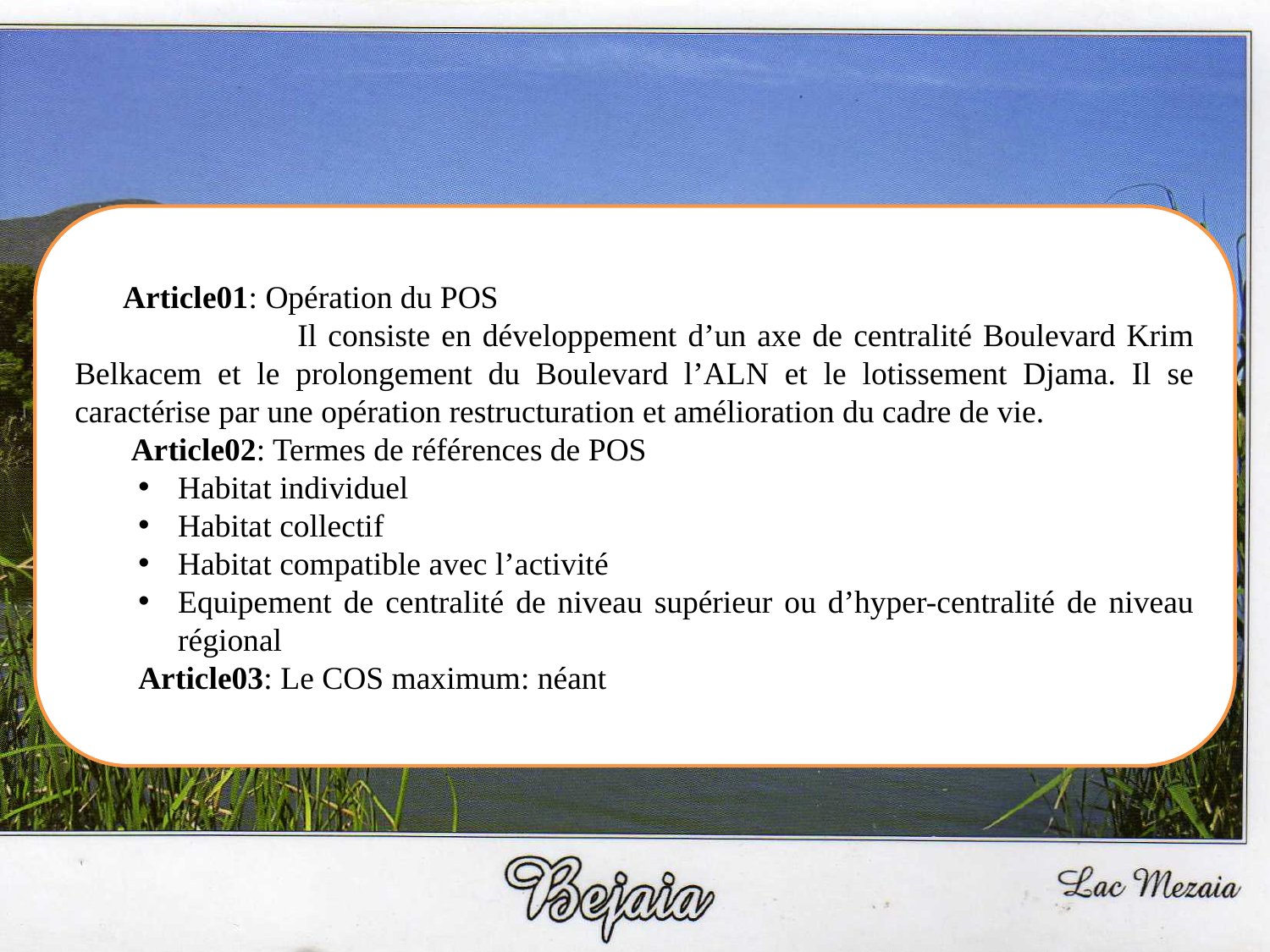

Article01: Opération du POS
                    Il consiste en développement d’un axe de centralité Boulevard Krim Belkacem et le prolongement du Boulevard l’ALN et le lotissement Djama. Il se caractérise par une opération restructuration et amélioration du cadre de vie.
       Article02: Termes de références de POS
Habitat individuel
Habitat collectif
Habitat compatible avec l’activité
Equipement de centralité de niveau supérieur ou d’hyper-centralité de niveau régional
Article03: Le COS maximum: néant